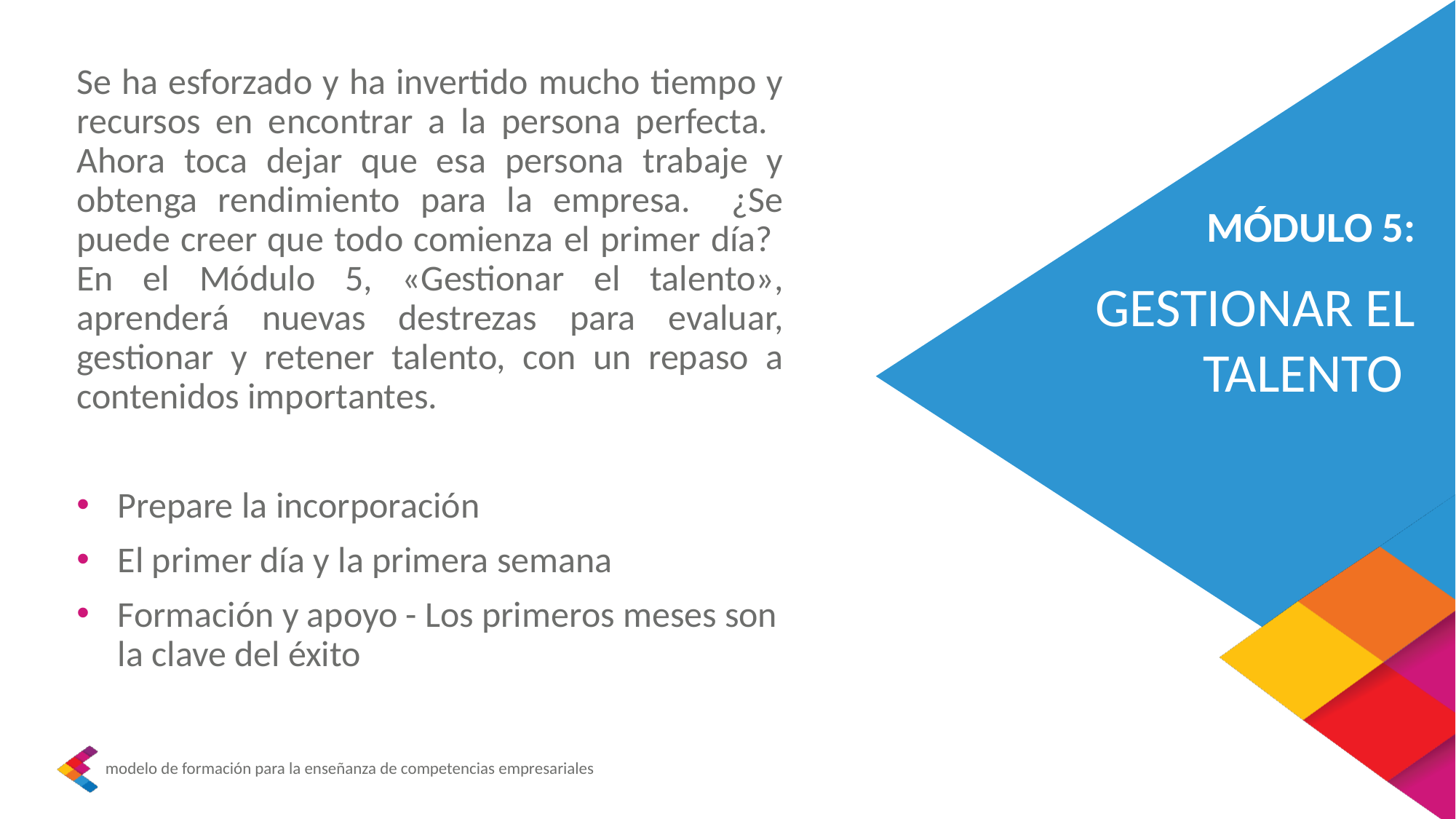

Se ha esforzado y ha invertido mucho tiempo y recursos en encontrar a la persona perfecta.  Ahora toca dejar que esa persona trabaje y obtenga rendimiento para la empresa.  ¿Se puede creer que todo comienza el primer día?  En el Módulo 5, «Gestionar el talento», aprenderá nuevas destrezas para evaluar, gestionar y retener talento, con un repaso a contenidos importantes.

Prepare la incorporación
El primer día y la primera semana
Formación y apoyo - Los primeros meses son la clave del éxito
MÓDULO 5:

GESTIONAR EL TALENTO